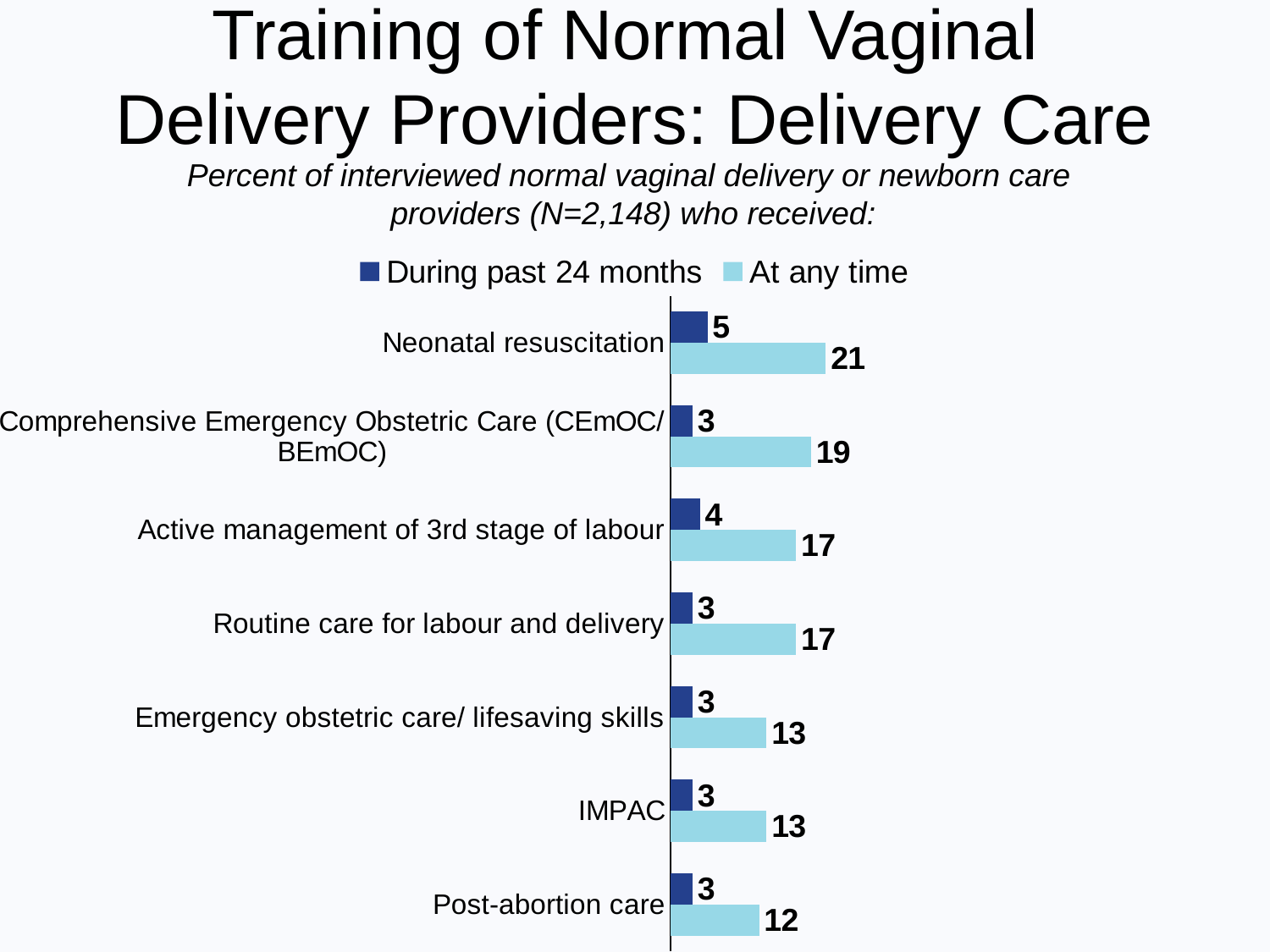

# Training of Normal Vaginal Delivery Providers: Delivery Care
Percent of interviewed normal vaginal delivery or newborn care
providers (N=2,148) who received:

### Chart

| Category | At any time | During past 24 months |
|---|---|---|
| Post-abortion care | 12.0 | 3.0 |
| IMPAC | 13.0 | 3.0 |
| Emergency obstetric care/ lifesaving skills | 13.0 | 3.0 |
| Routine care for labour and delivery | 17.0 | 3.0 |
| Active management of 3rd stage of labour | 17.0 | 4.0 |
| Comprehensive Emergency Obstetric Care (CEmOC/ BEmOC) | 19.0 | 3.0 |
| Neonatal resuscitation | 21.0 | 5.0 |